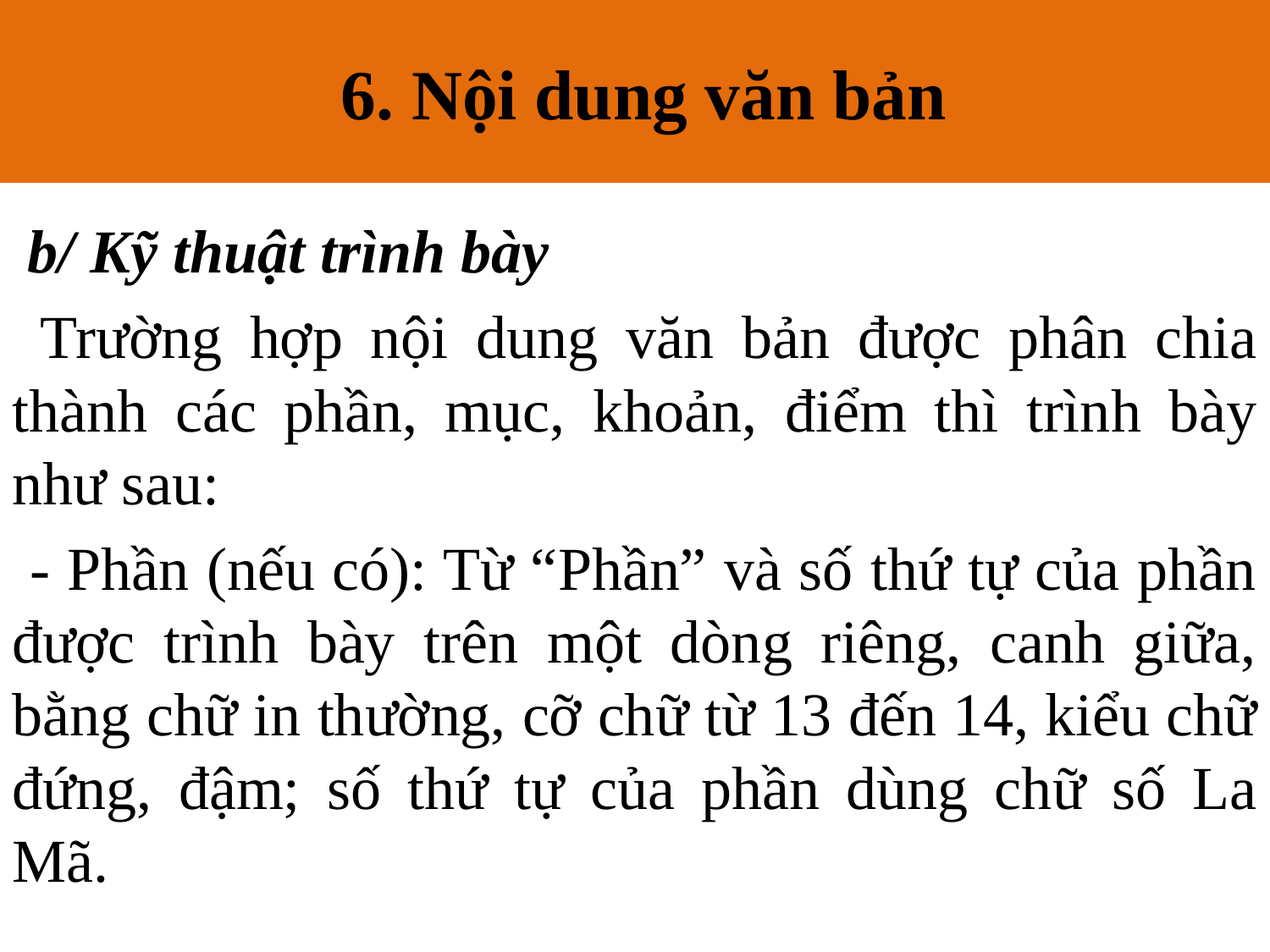

6. Nội dung văn bản
# 6. Nội dung văn bản
 b/ Kỹ thuật trình bày
 Trường hợp nội dung văn bản được phân chia thành các phần, mục, khoản, điểm thì trình bày như sau:
 - Phần (nếu có): Từ “Phần” và số thứ tự của phần được trình bày trên một dòng riêng, canh giữa, bằng chữ in thường, cỡ chữ từ 13 đến 14, kiểu chữ đứng, đậm; số thứ tự của phần dùng chữ số La Mã.